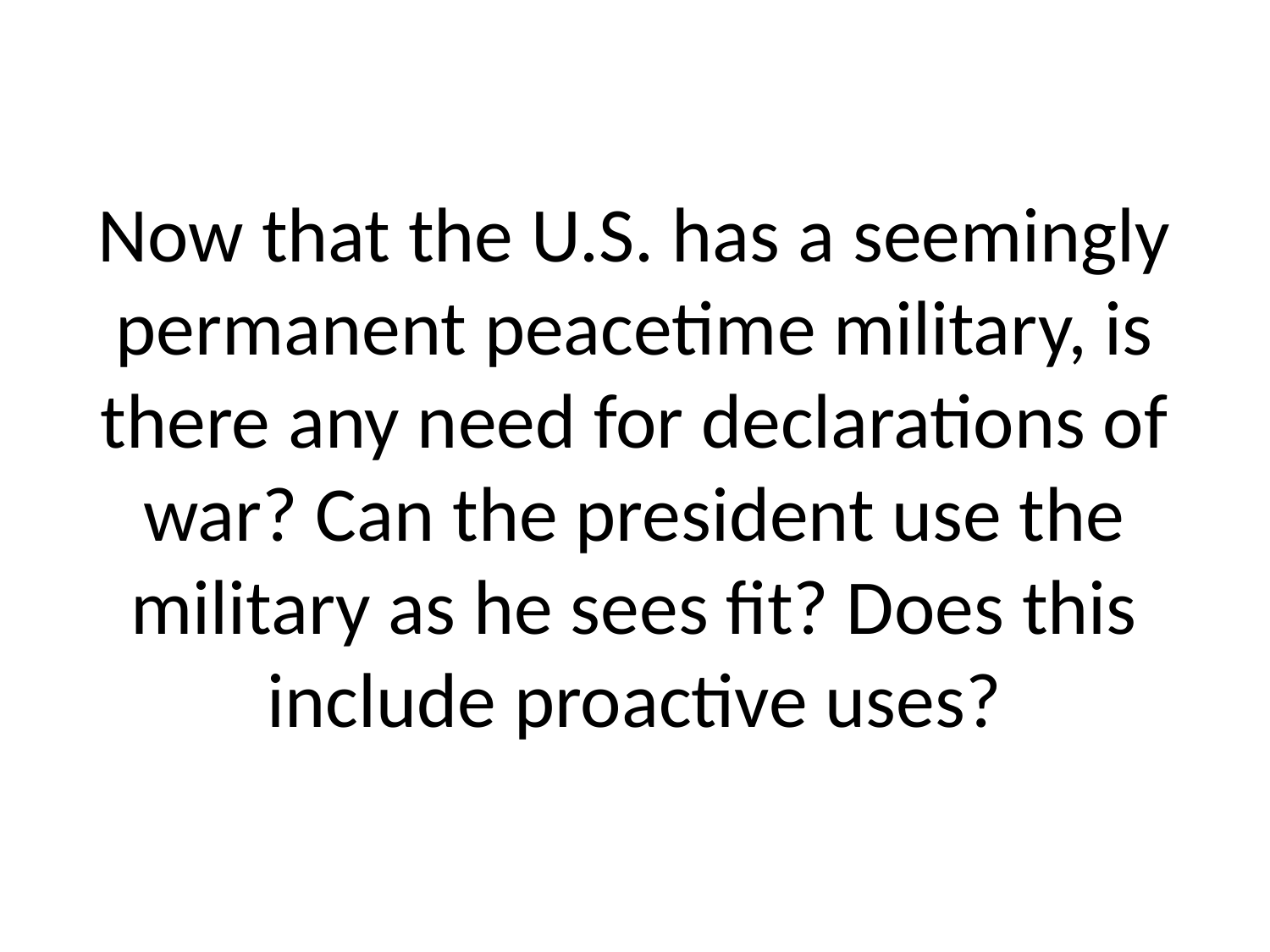

# Now that the U.S. has a seemingly permanent peacetime military, is there any need for declarations of war? Can the president use the military as he sees fit? Does this include proactive uses?